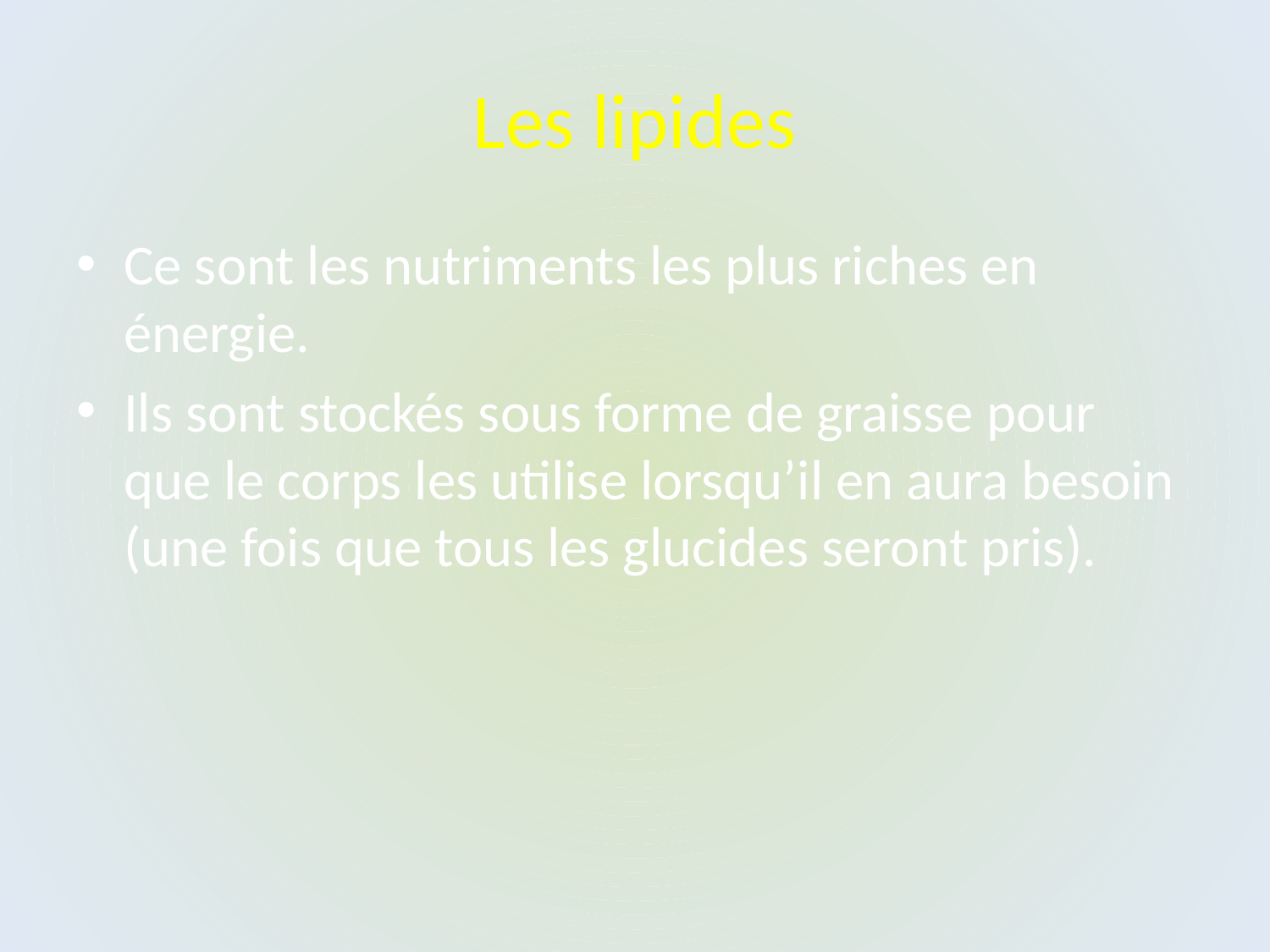

# Les lipides
Ce sont les nutriments les plus riches en énergie.
Ils sont stockés sous forme de graisse pour que le corps les utilise lorsqu’il en aura besoin (une fois que tous les glucides seront pris).